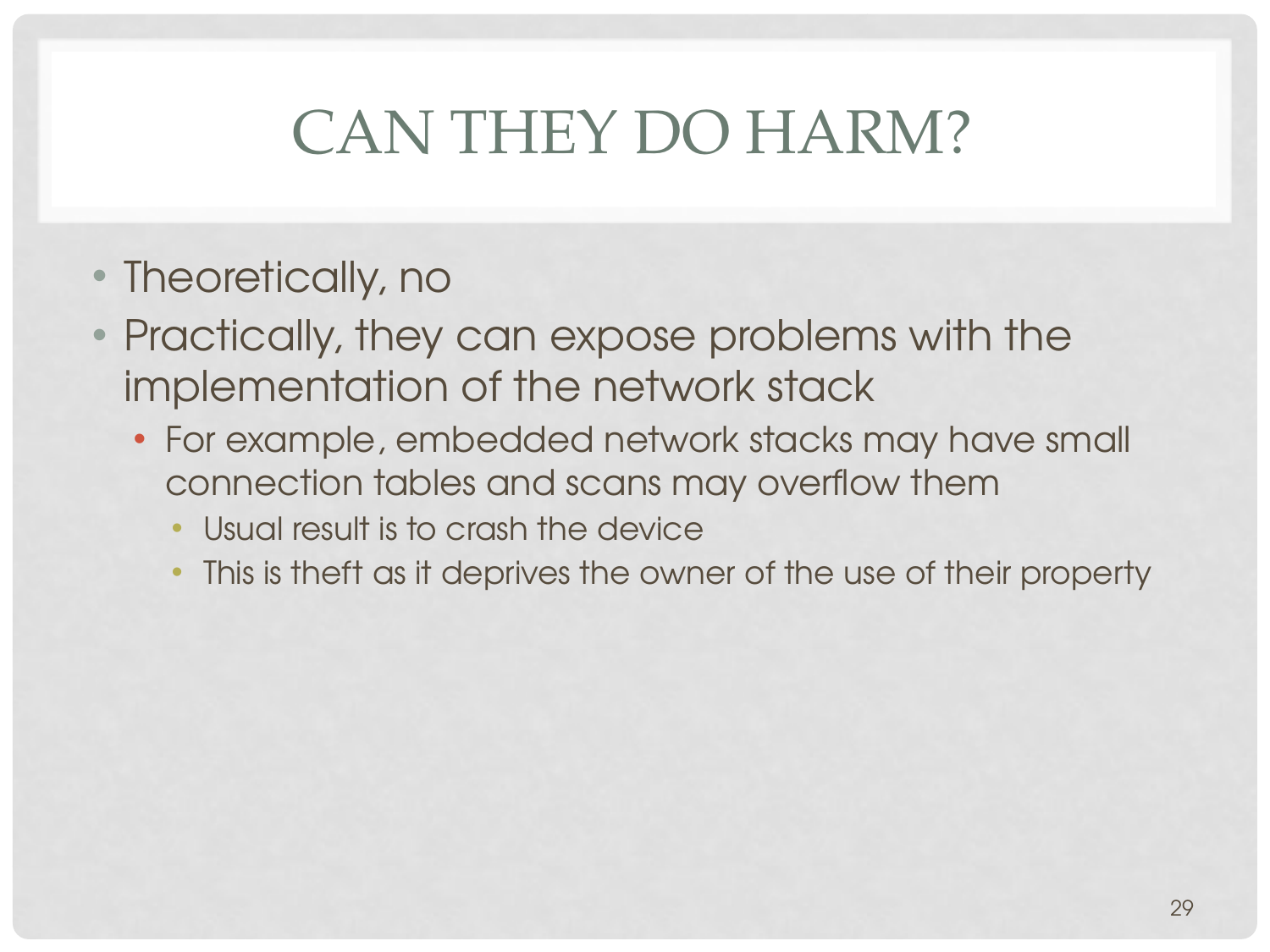

# Can they do harm?
Theoretically, no
Practically, they can expose problems with the implementation of the network stack
For example, embedded network stacks may have small connection tables and scans may overflow them
Usual result is to crash the device
This is theft as it deprives the owner of the use of their property
29